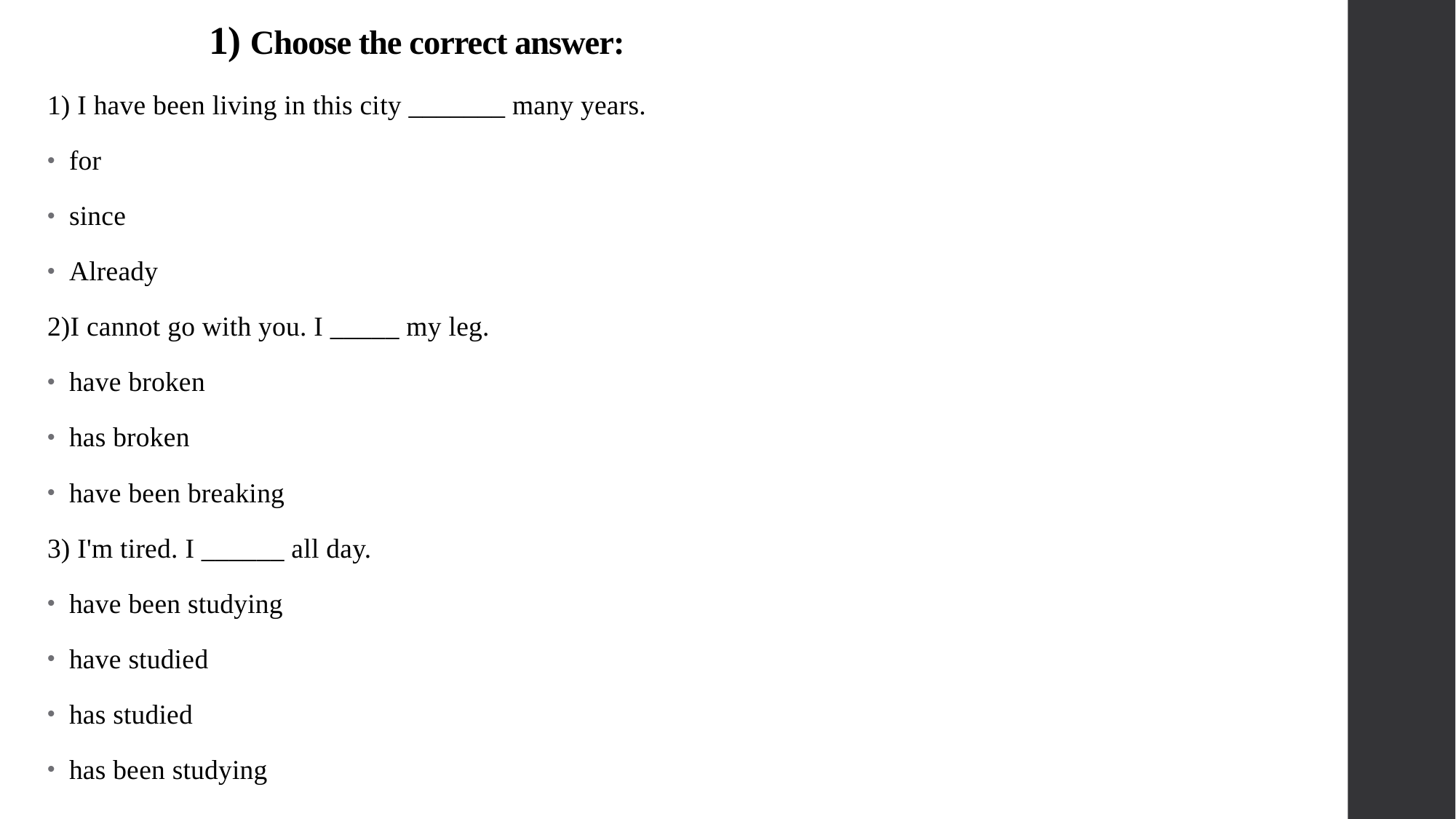

# 1) Choose the correct answer:
1) I have been living in this city _______ many years.
for
since
Already
2)I cannot go with you. I _____ my leg.
have broken
has broken
have been breaking
3) I'm tired. I ______ all day.
have been studying
have studied
has studied
has been studying